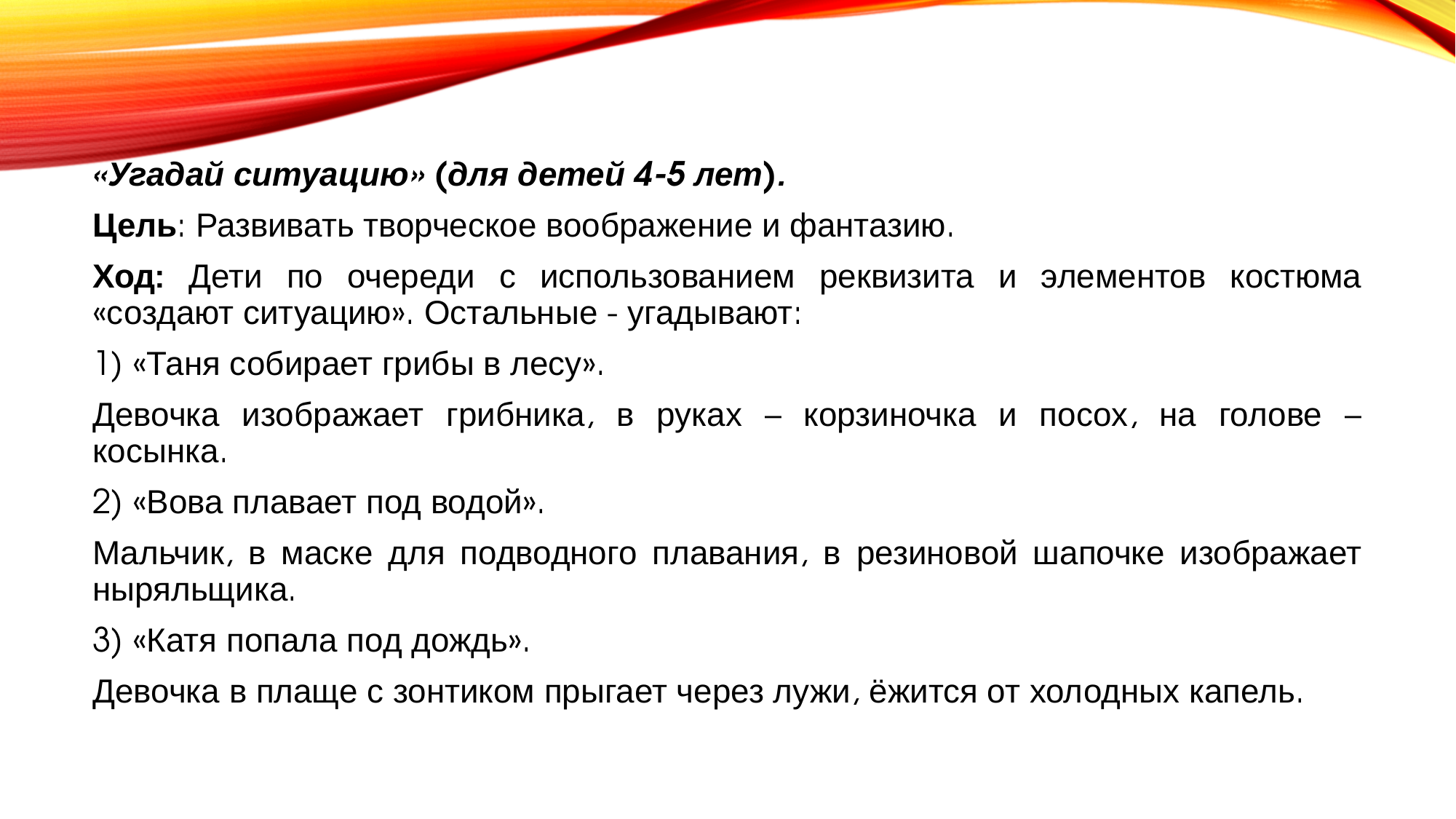

«Угадай ситуацию» (для детей 4-5 лет).
Цель: Развивать творческое воображение и фантазию.
Ход: Дети по очереди с использованием реквизита и элементов костюма «создают ситуацию». Остальные - угадывают:
1) «Таня собирает грибы в лесу».
Девочка изображает грибника, в руках – корзиночка и посох, на голове – косынка.
2) «Вова плавает под водой».
Мальчик, в маске для подводного плавания, в резиновой шапочке изображает ныряльщика.
3) «Катя попала под дождь».
Девочка в плаще с зонтиком прыгает через лужи, ёжится от холодных капель.